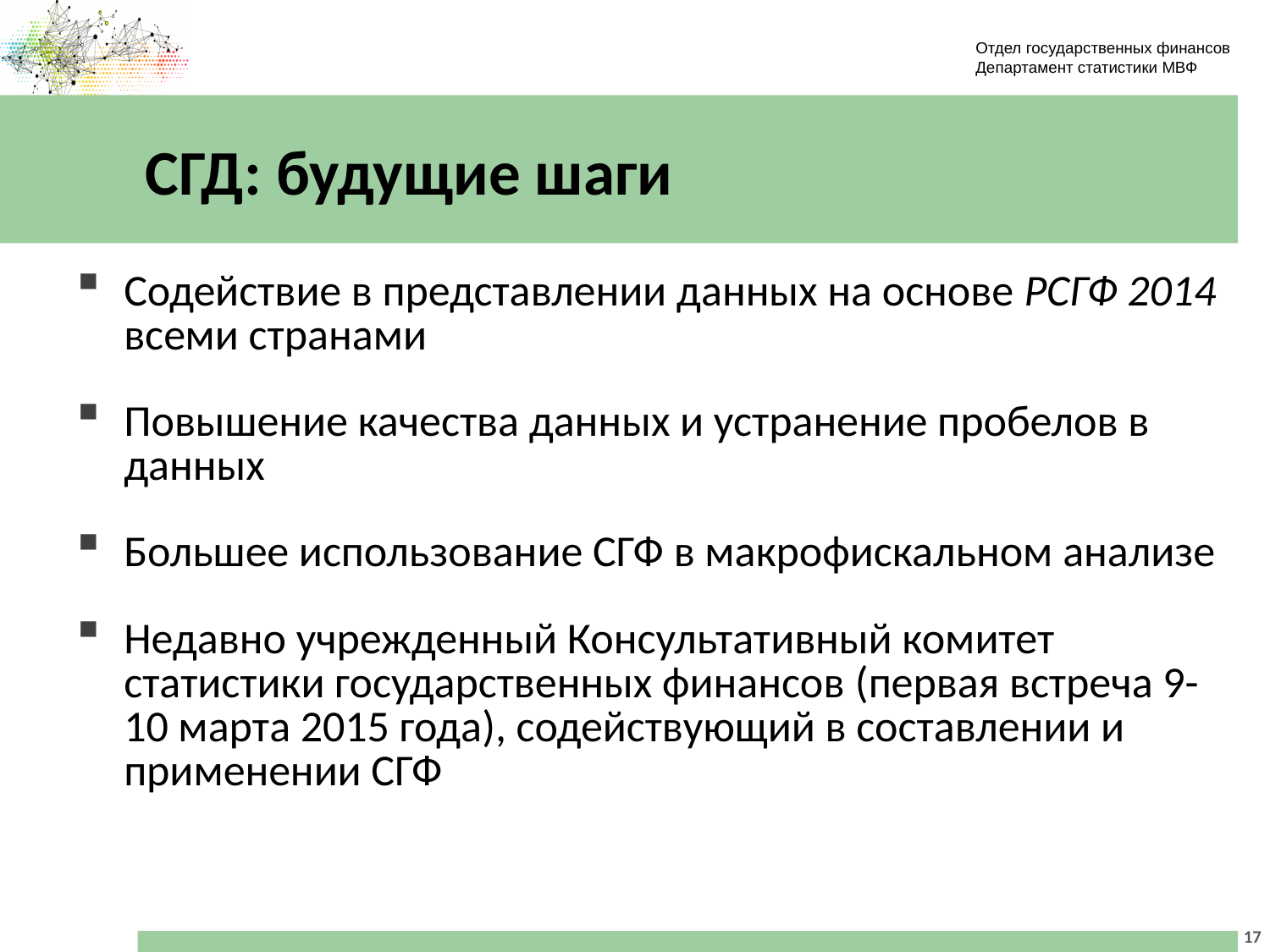

Отдел государственных финансов
Департамент статистики МВФ
# СГД: будущие шаги
Содействие в представлении данных на основе РСГФ 2014 всеми странами
Повышение качества данных и устранение пробелов в данных
Большее использование СГФ в макрофискальном анализе
Недавно учрежденный Консультативный комитет статистики государственных финансов (первая встреча 9-10 марта 2015 года), содействующий в составлении и применении СГФ

17